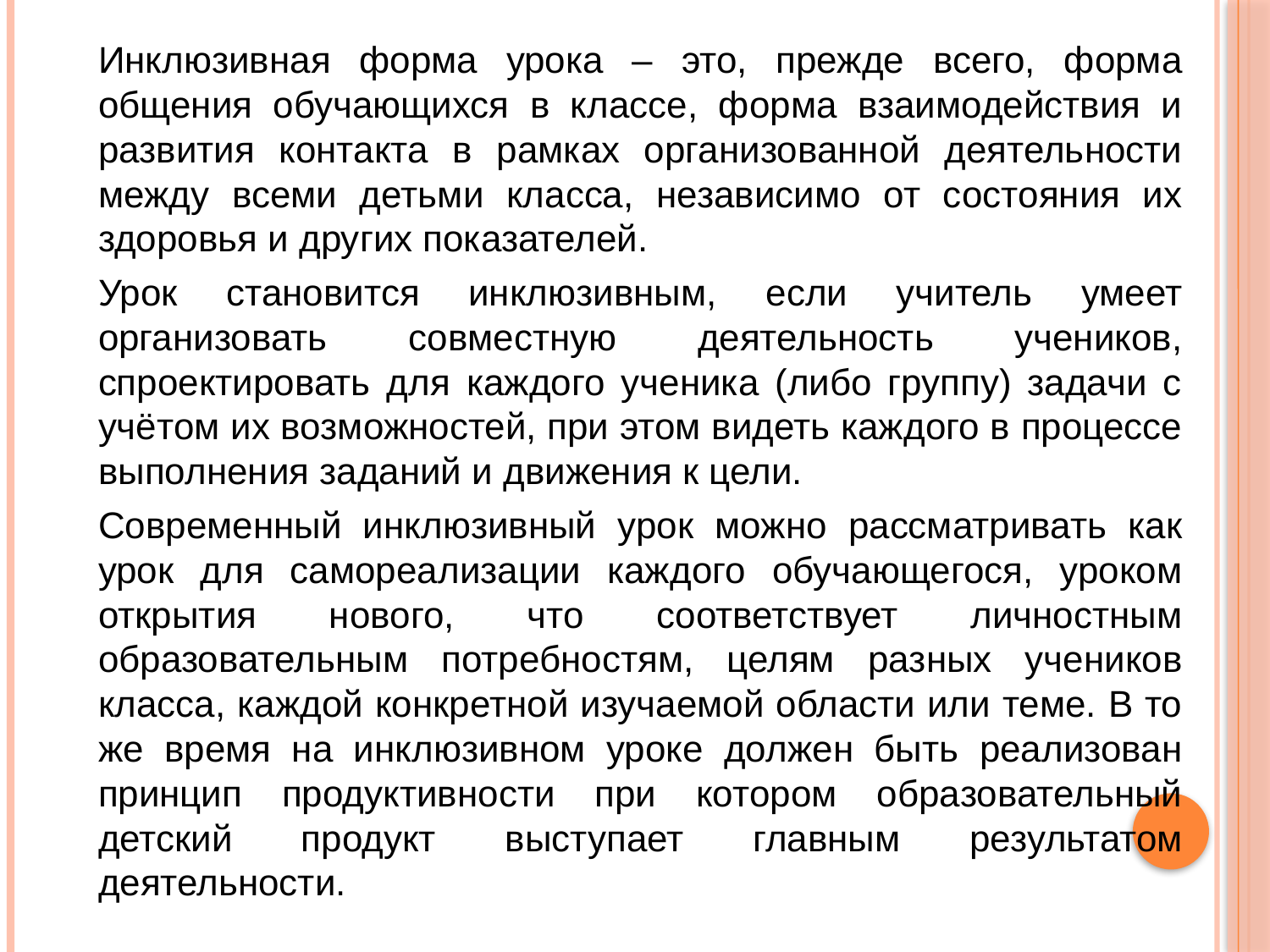

Инклюзивная форма урока – это, прежде всего, форма общения обучающихся в классе, форма взаимодействия и развития контакта в рамках организованной деятельности между всеми детьми класса, независимо от состояния их здоровья и других показателей.
		Урок становится инклюзивным, если учитель умеет организовать совместную деятельность учеников, спроектировать для каждого ученика (либо группу) задачи с учётом их возможностей, при этом видеть каждого в процессе выполнения заданий и движения к цели.
		Современный инклюзивный урок можно рассматривать как урок для самореализации каждого обучающегося, уроком открытия нового, что соответствует личностным образовательным потребностям, целям разных учеников класса, каждой конкретной изучаемой области или теме. В то же время на инклюзивном уроке должен быть реализован принцип продуктивности при котором образовательный детский продукт выступает главным результатом деятельности.